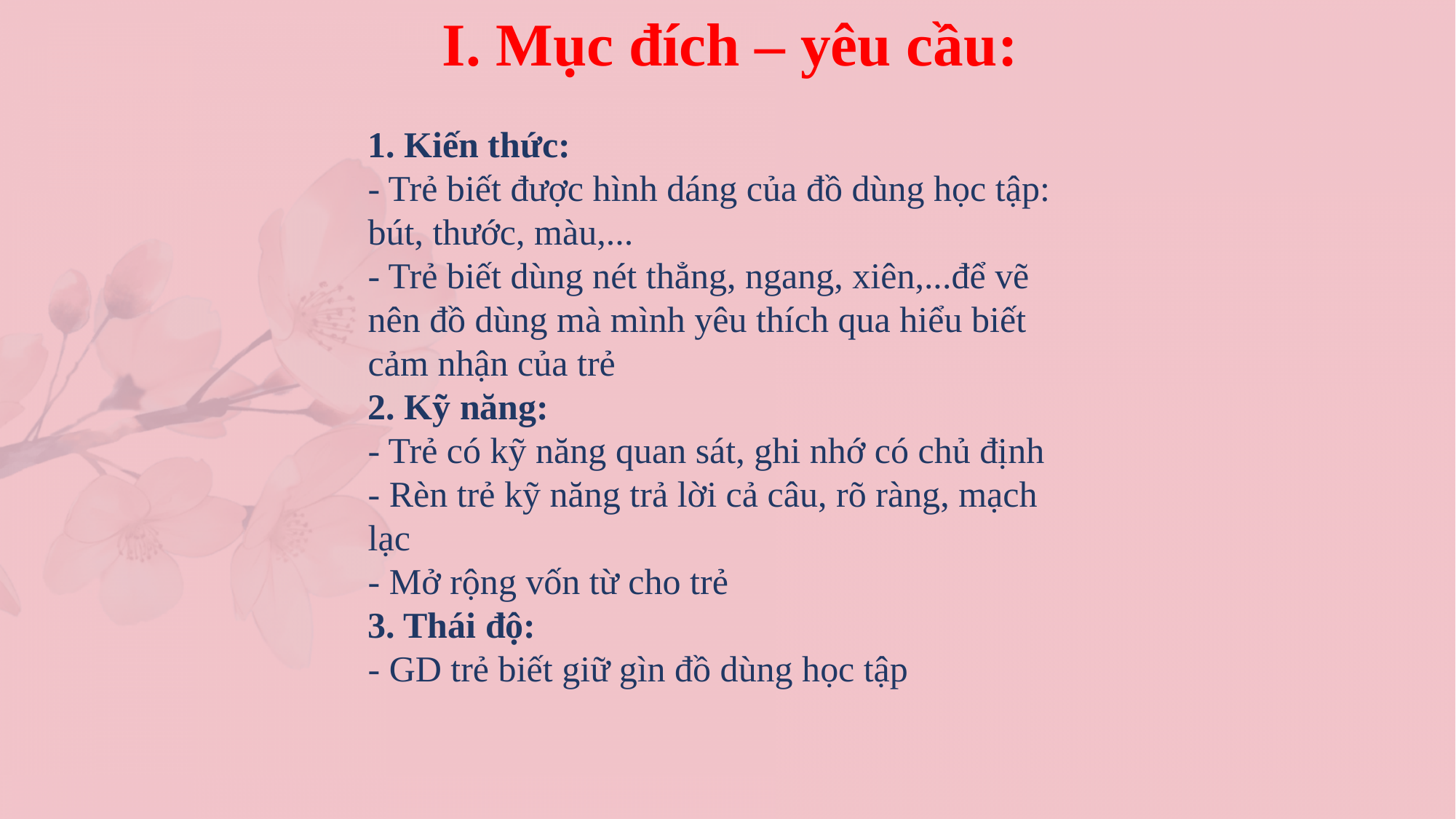

I. Mục đích – yêu cầu:
1. Kiến thức:
- Trẻ biết được hình dáng của đồ dùng học tập: bút, thước, màu,...
- Trẻ biết dùng nét thẳng, ngang, xiên,...để vẽ nên đồ dùng mà mình yêu thích qua hiểu biết cảm nhận của trẻ
2. Kỹ năng:
- Trẻ có kỹ năng quan sát, ghi nhớ có chủ định
- Rèn trẻ kỹ năng trả lời cả câu, rõ ràng, mạch lạc
- Mở rộng vốn từ cho trẻ
3. Thái độ:
- GD trẻ biết giữ gìn đồ dùng học tập